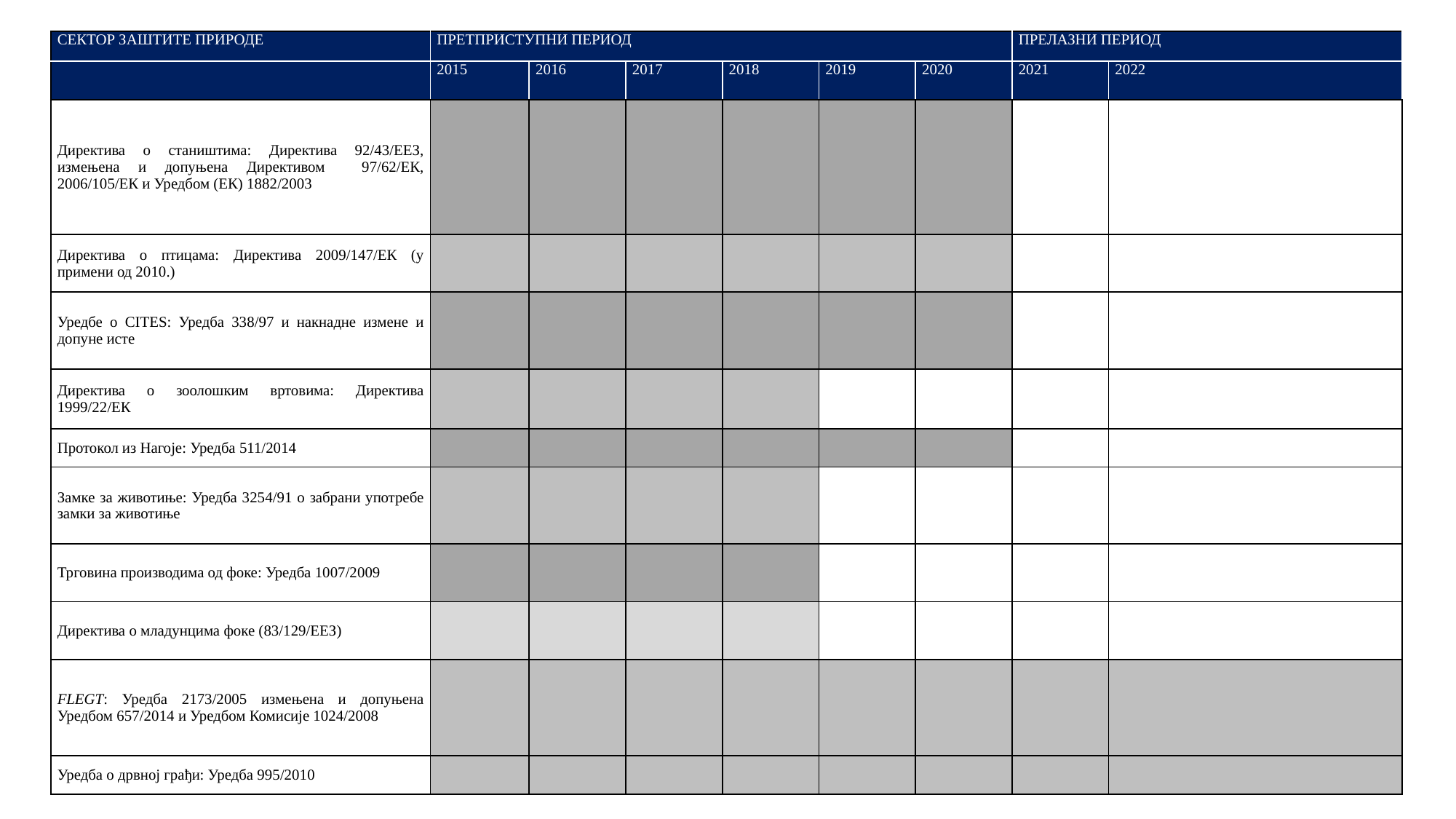

| СЕКТОР ЗАШТИТЕ ПРИРОДЕ | ПРЕТПРИСТУПНИ ПЕРИОД |  |  |  |  |  | ПРЕЛАЗНИ ПЕРИОД |  |
| --- | --- | --- | --- | --- | --- | --- | --- | --- |
|  | 2015 | 2016 | 2017 | 2018 | 2019 | 2020 | 2021 | 2022 |
| Директива о стаништима: Директива 92/43/EEЗ, измењена и допуњена Директивом 97/62/EК, 2006/105/EК и Уредбом (EК) 1882/2003 |  |  |  |  |  |  |  |  |
| Директива о птицама: Директива 2009/147/EК (у примени од 2010.) |  |  |  |  |  |  |  |  |
| Уредбе о CITES: Уредба 338/97 и накнадне измене и допуне исте |  |  |  |  |  |  |  |  |
| Директива о зоолошким вртовима: Директива 1999/22/EК |  |  |  |  |  |  |  |  |
| Протокол из Нагоје: Уредба 511/2014 |  |  |  |  |  |  |  |  |
| Замке за животиње: Уредба 3254/91 о забрани употребе замки за животиње |  |  |  |  |  |  |  |  |
| Трговина производима од фоке: Уредба 1007/2009 |  |  |  |  |  |  |  |  |
| Директива о младунцима фоке (83/129/EEЗ) |  |  |  |  |  |  |  |  |
| FLEGT: Уредба 2173/2005 измењена и допуњена Уредбом 657/2014 и Уредбом Комисије 1024/2008 |  |  |  |  |  |  |  |  |
| Уредба о дрвној грађи: Уредба 995/2010 |  |  |  |  |  |  |  |  |